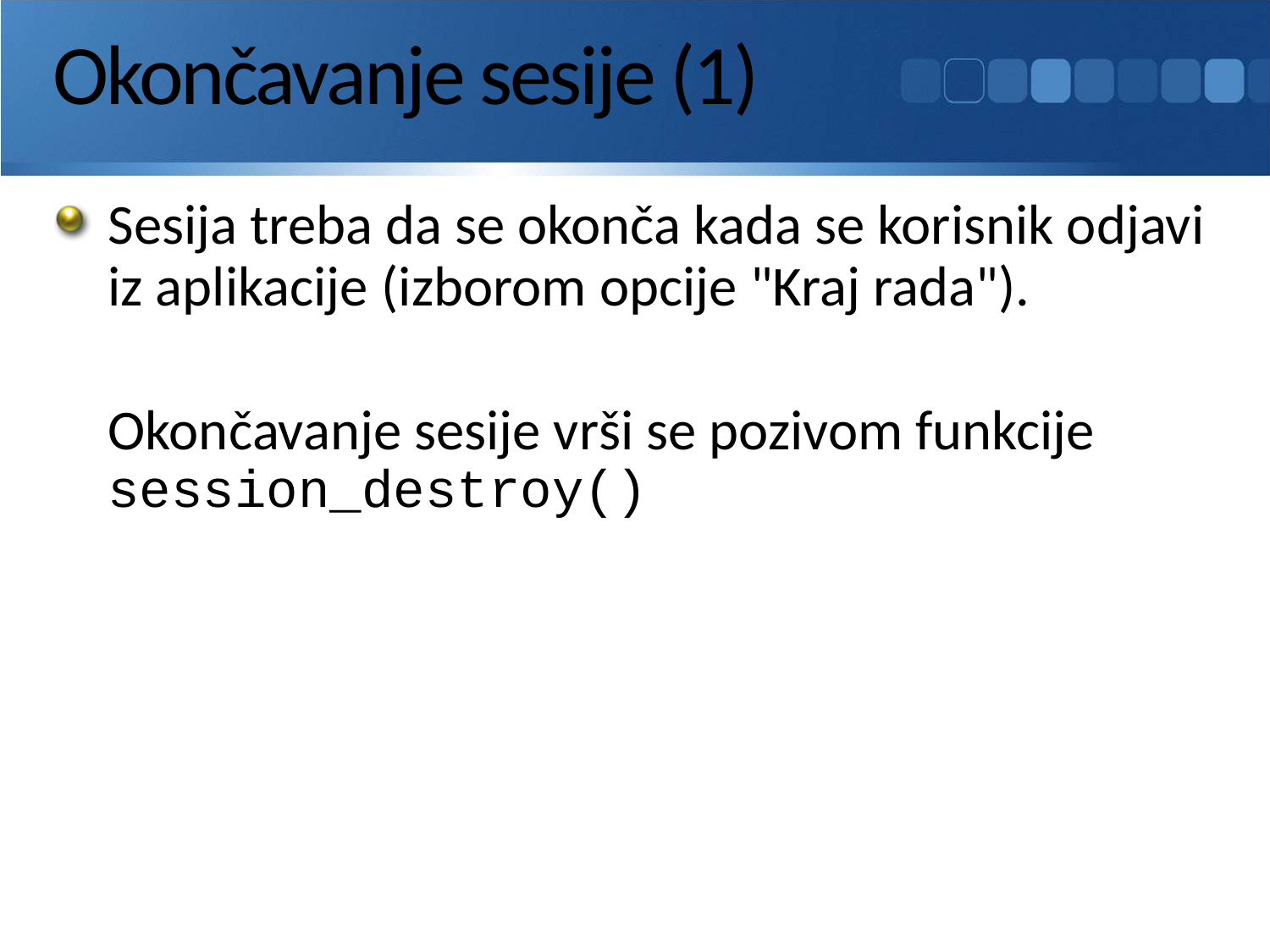

# Okončavanje sesije (1)
Sesija treba da se okonča kada se korisnik odjavi iz aplikacije (izborom opcije "Kraj rada").

	Okončavanje sesije vrši se pozivom funkcije session_destroy()